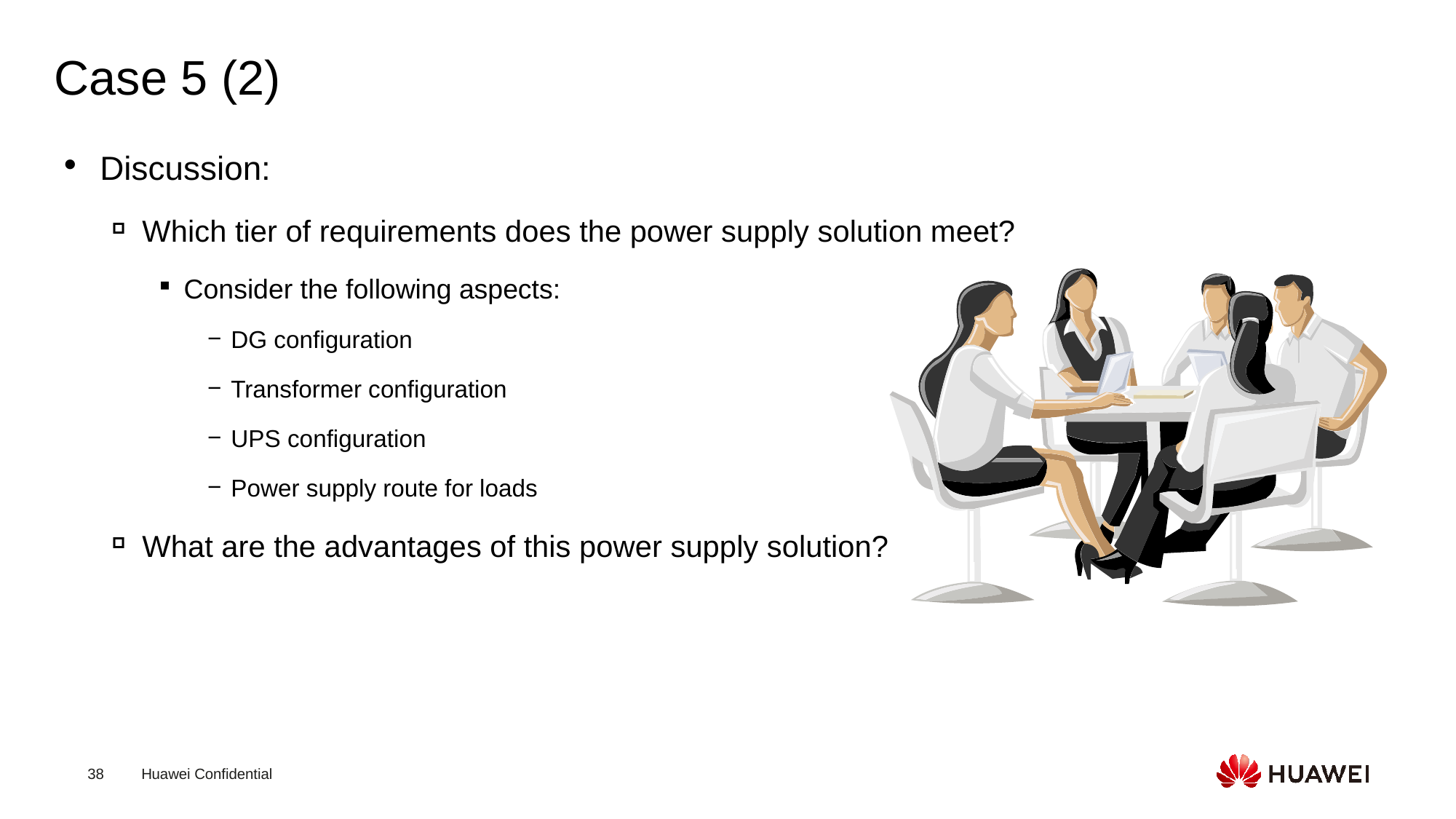

# Case 5 (2)
Discussion:
Which tier of requirements does the power supply solution meet?
Consider the following aspects:
DG configuration
Transformer configuration
UPS configuration
Power supply route for loads
What are the advantages of this power supply solution?